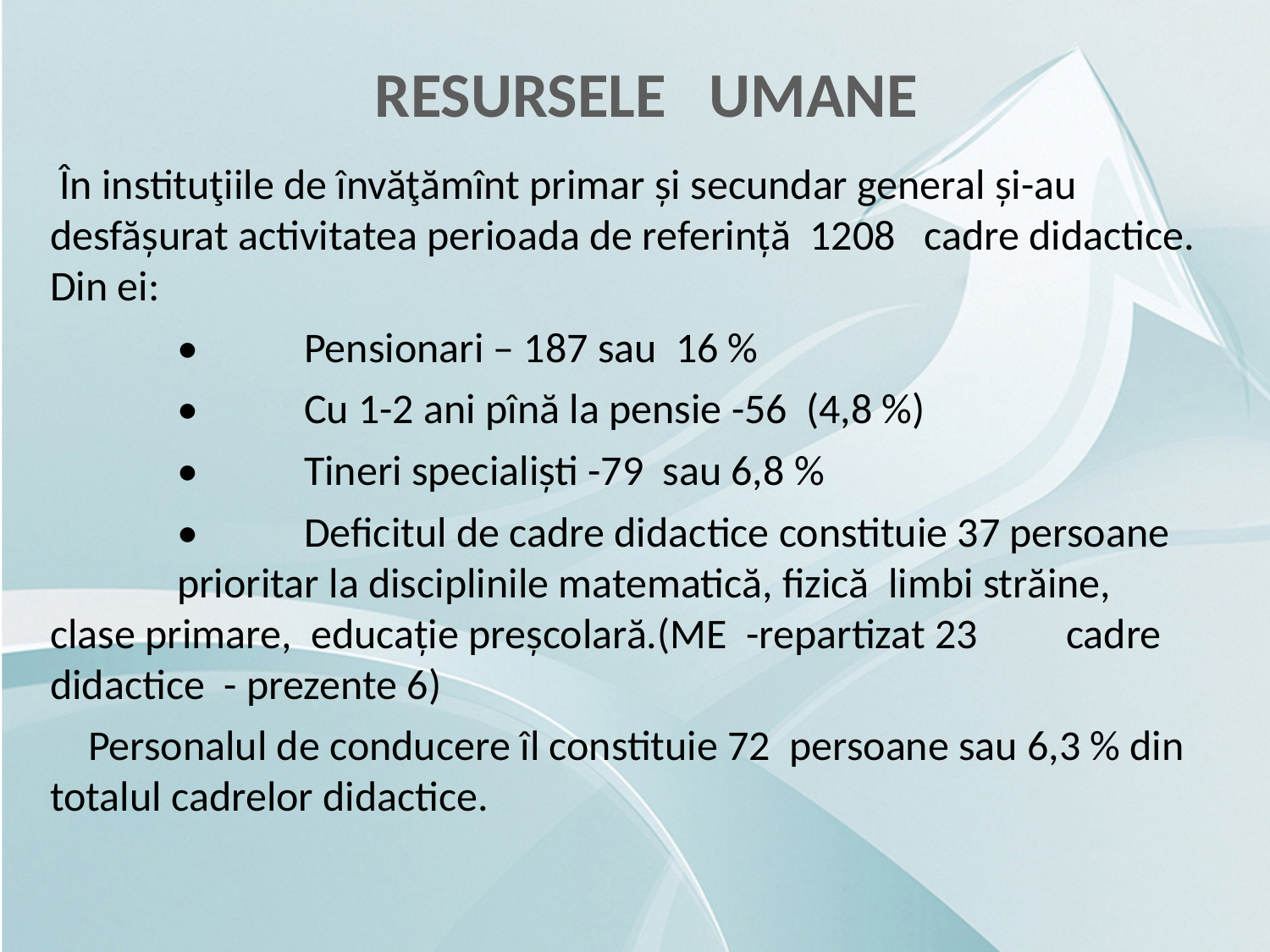

RESURSELE   UMANE
 În instituţiile de învăţămînt primar și secundar general și-au desfășurat activitatea perioada de referință  1208   cadre didactice.  Din ei:
	•	Pensionari – 187 sau  16 %
	•	Cu 1-2 ani pînă la pensie -56  (4,8 %)
	•	Tineri specialiști -79  sau 6,8 %
	•	Deficitul de cadre didactice constituie 37 persoane   	prioritar la disciplinile matematică, fizică  limbi străine,  	clase primare,  educație preșcolară.(ME  -repartizat 23 	cadre didactice  - prezente 6)
    Personalul de conducere îl constituie 72  persoane sau 6,3 % din totalul cadrelor didactice.